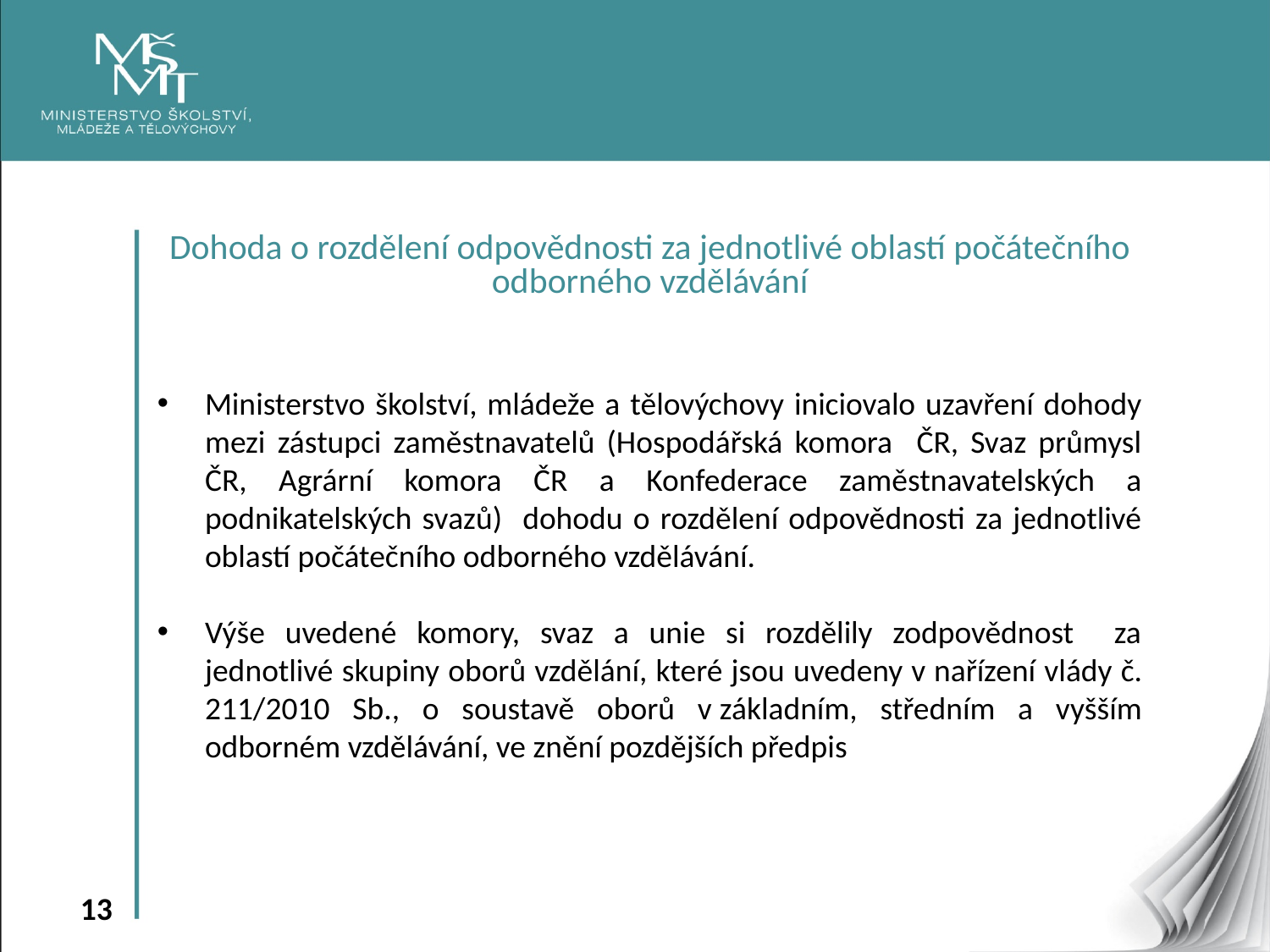

Dohoda o rozdělení odpovědnosti za jednotlivé oblastí počátečního odborného vzdělávání

Ministerstvo školství, mládeže a tělovýchovy iniciovalo uzavření dohody mezi zástupci zaměstnavatelů (Hospodářská komora  ČR, Svaz průmysl ČR, Agrární komora ČR a Konfederace zaměstnavatelských a podnikatelských svazů)  dohodu o rozdělení odpovědnosti za jednotlivé oblastí počátečního odborného vzdělávání.

Výše uvedené komory, svaz a unie si rozdělily zodpovědnost  za jednotlivé skupiny oborů vzdělání, které jsou uvedeny v nařízení vlády č. 211/2010 Sb., o soustavě oborů v základním, středním a vyšším odborném vzdělávání, ve znění pozdějších předpis